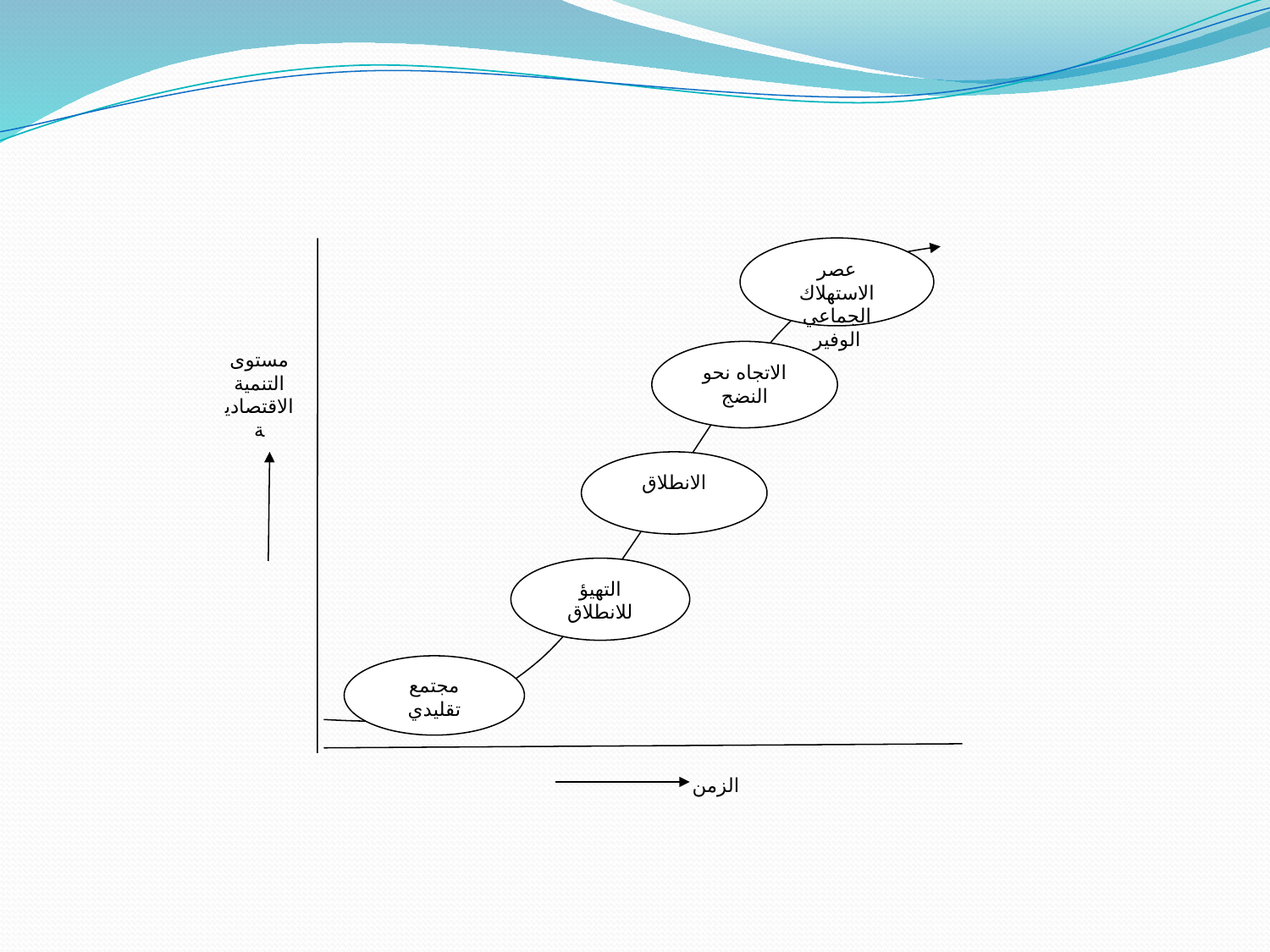

عصر الاستهلاك الجماعي الوفير

مستوى التنمية الاقتصادية
الاتجاه نحو النضج
الانطلاق
التهيؤ للانطلاق
مجتمع تقليدي
الزمن